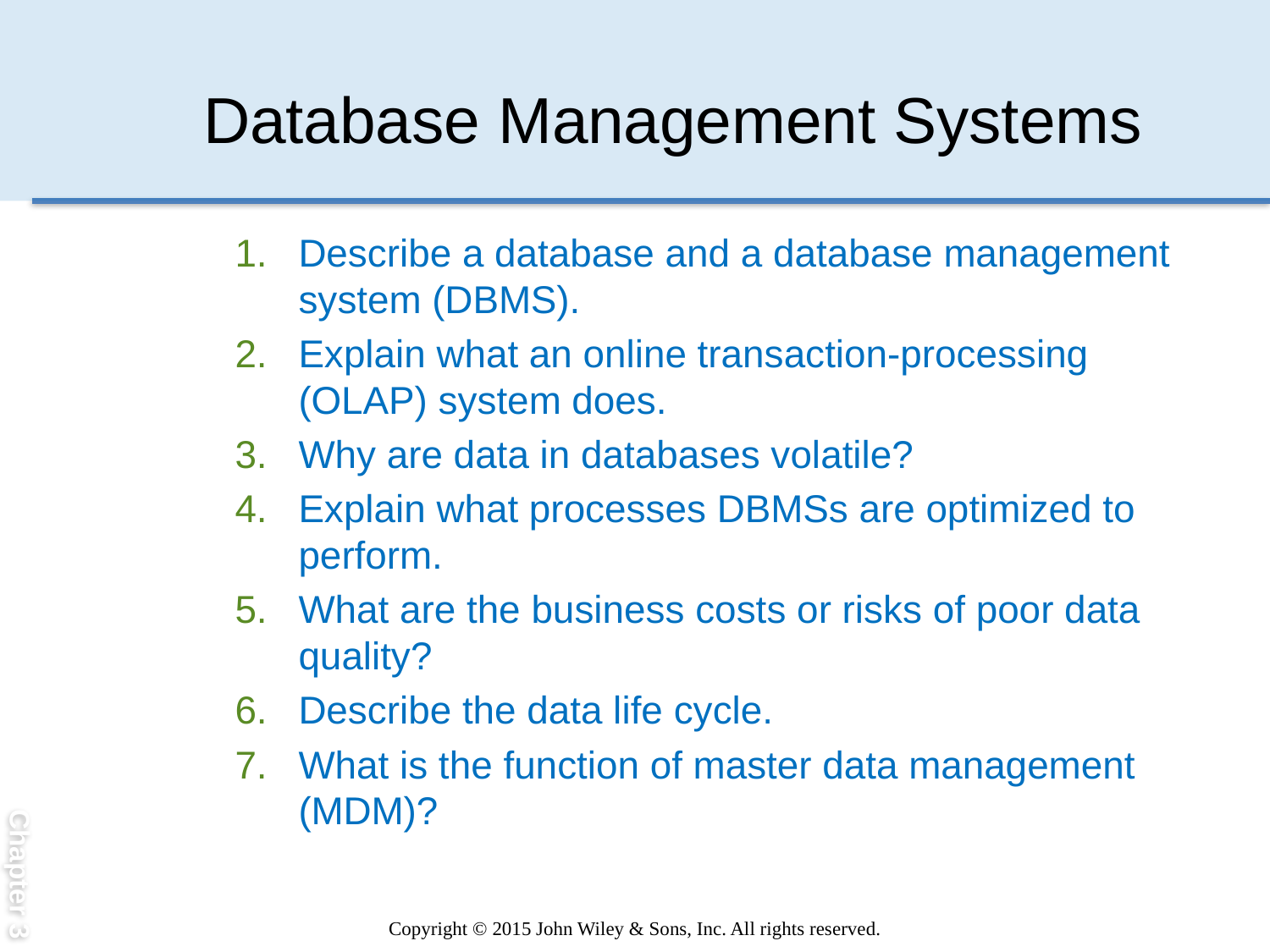

Chapter 3
# Database Management Systems
Describe a database and a database management system (DBMS).
Explain what an online transaction-processing (OLAP) system does.
Why are data in databases volatile?
Explain what processes DBMSs are optimized to perform.
What are the business costs or risks of poor data quality?
Describe the data life cycle.
What is the function of master data management (MDM)?